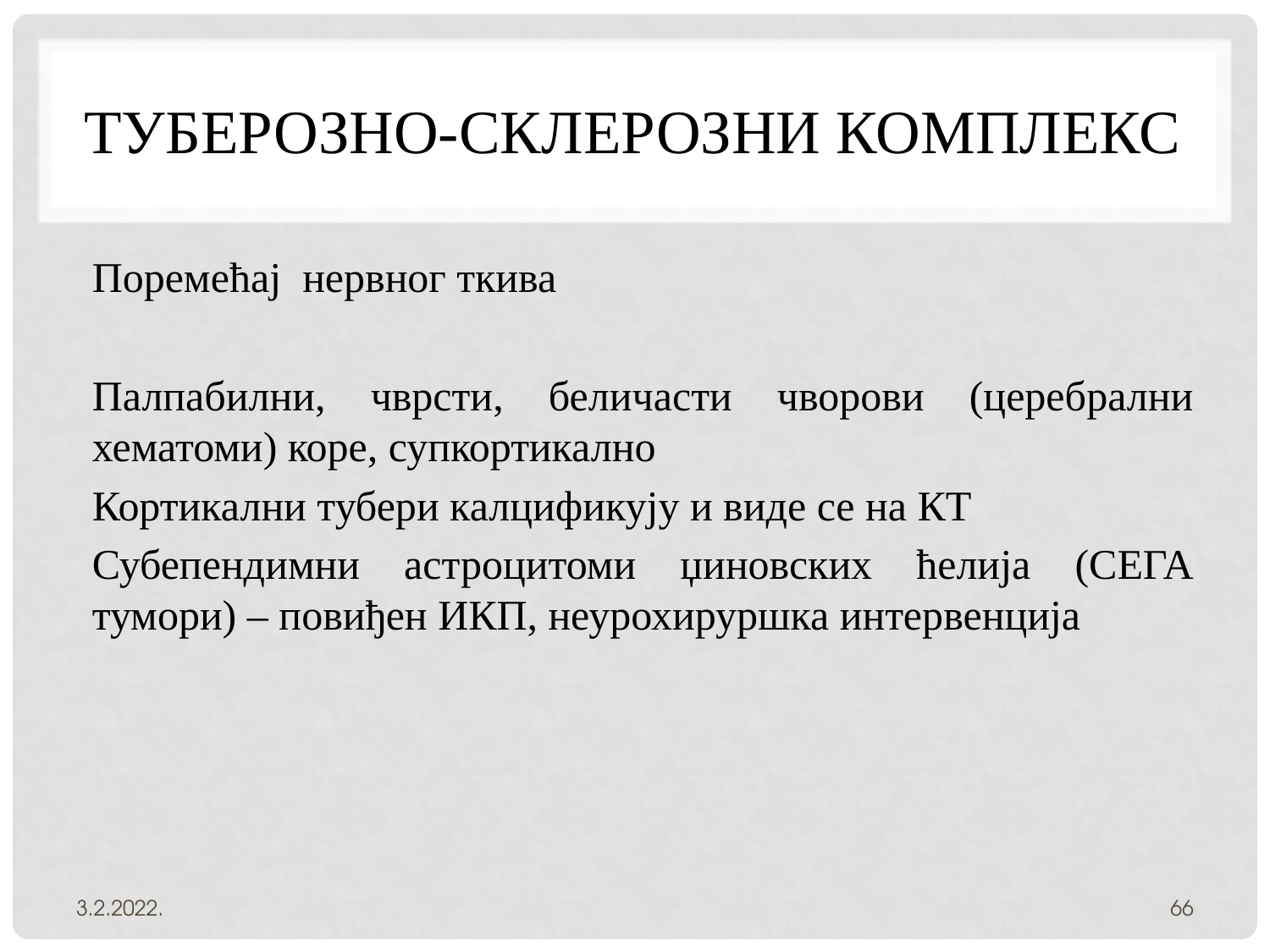

# Туберозно-склерозни комплекс
Поремећај  нервног ткива

Палпабилни, чврсти, беличасти чворови (церебрални хематоми) коре, супкортикално
Кортикални тубери калцификују и виде се на КТ
Субепендимни астроцитоми џиновских ћелија (СЕГА тумори) – повиђен ИКП, неурохируршка интервенција

3.2.2022.
66